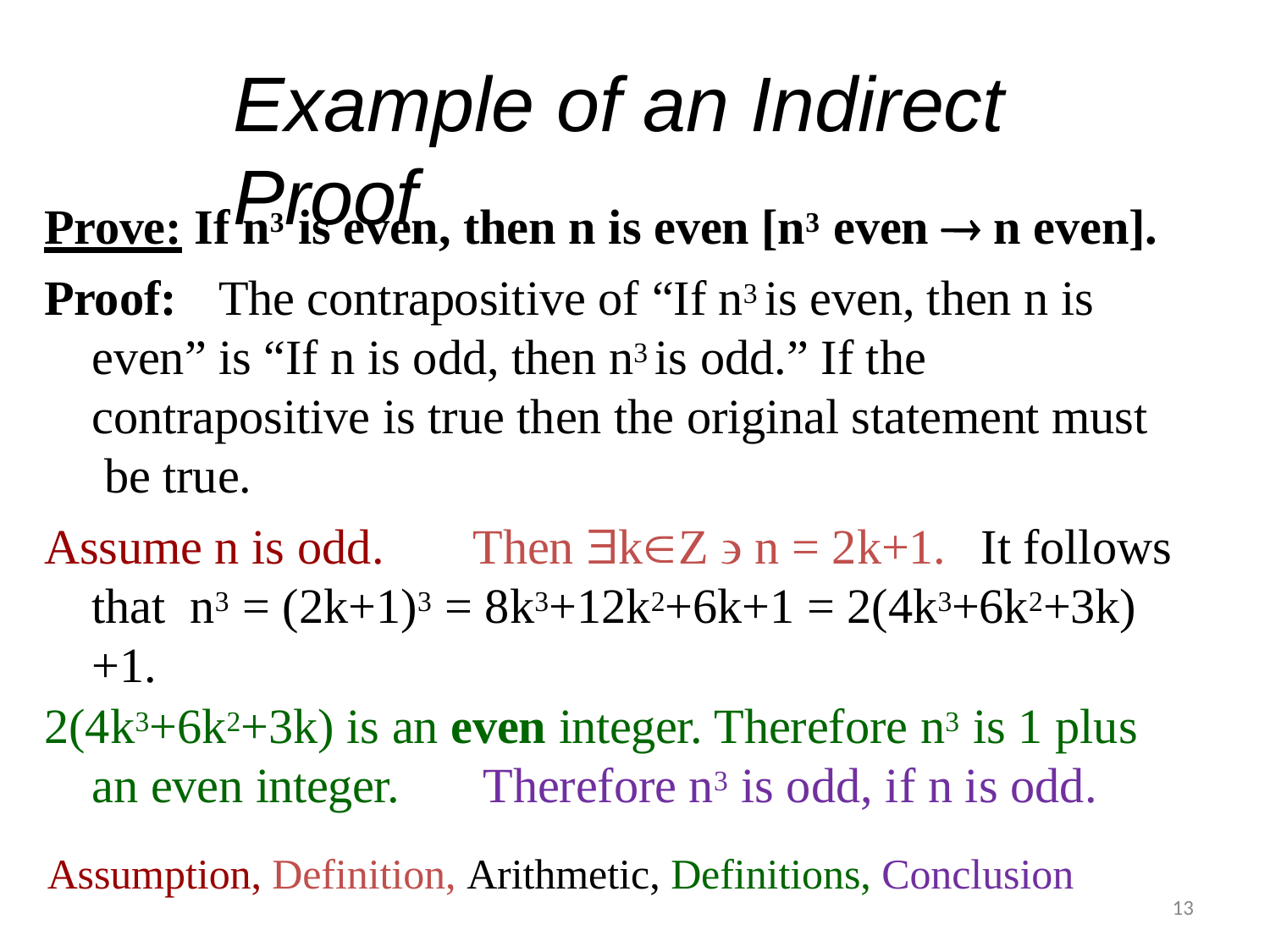

# Example of an Indirect Proof
Prove: If n3 is even, then n is even [n3 even → n even].
Proof:	The contrapositive of “If n3 is even, then n is  even” is “If n is odd, then n3 is odd.” If the  contrapositive is true then the original statement must  be true.
Assume n is odd.	Then ∃k∈Z ∋ n = 2k+1.	It follows that  n3 = (2k+1)3 = 8k3+12k2+6k+1 = 2(4k3+6k2+3k)+1.
2(4k3+6k2+3k) is an even integer. Therefore n3 is 1 plus  an even integer.	Therefore n3 is odd, if n is odd.
Assumption, Definition, Arithmetic, Definitions, Conclusion
13